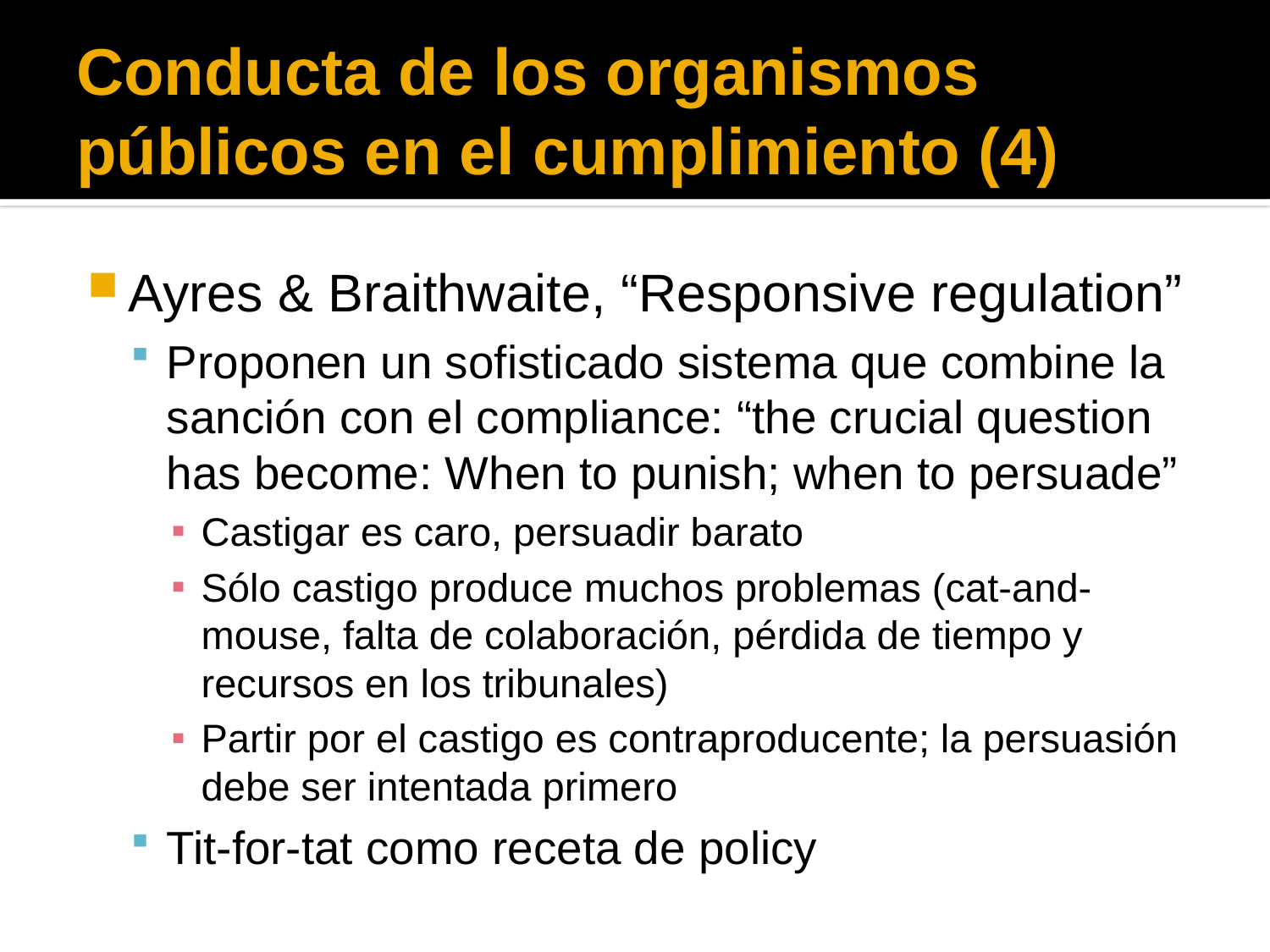

# Conducta de los organismos públicos en el cumplimiento (4)
Ayres & Braithwaite, “Responsive regulation”
Proponen un sofisticado sistema que combine la sanción con el compliance: “the crucial question has become: When to punish; when to persuade”
Castigar es caro, persuadir barato
Sólo castigo produce muchos problemas (cat-and-mouse, falta de colaboración, pérdida de tiempo y recursos en los tribunales)
Partir por el castigo es contraproducente; la persuasión debe ser intentada primero
Tit-for-tat como receta de policy